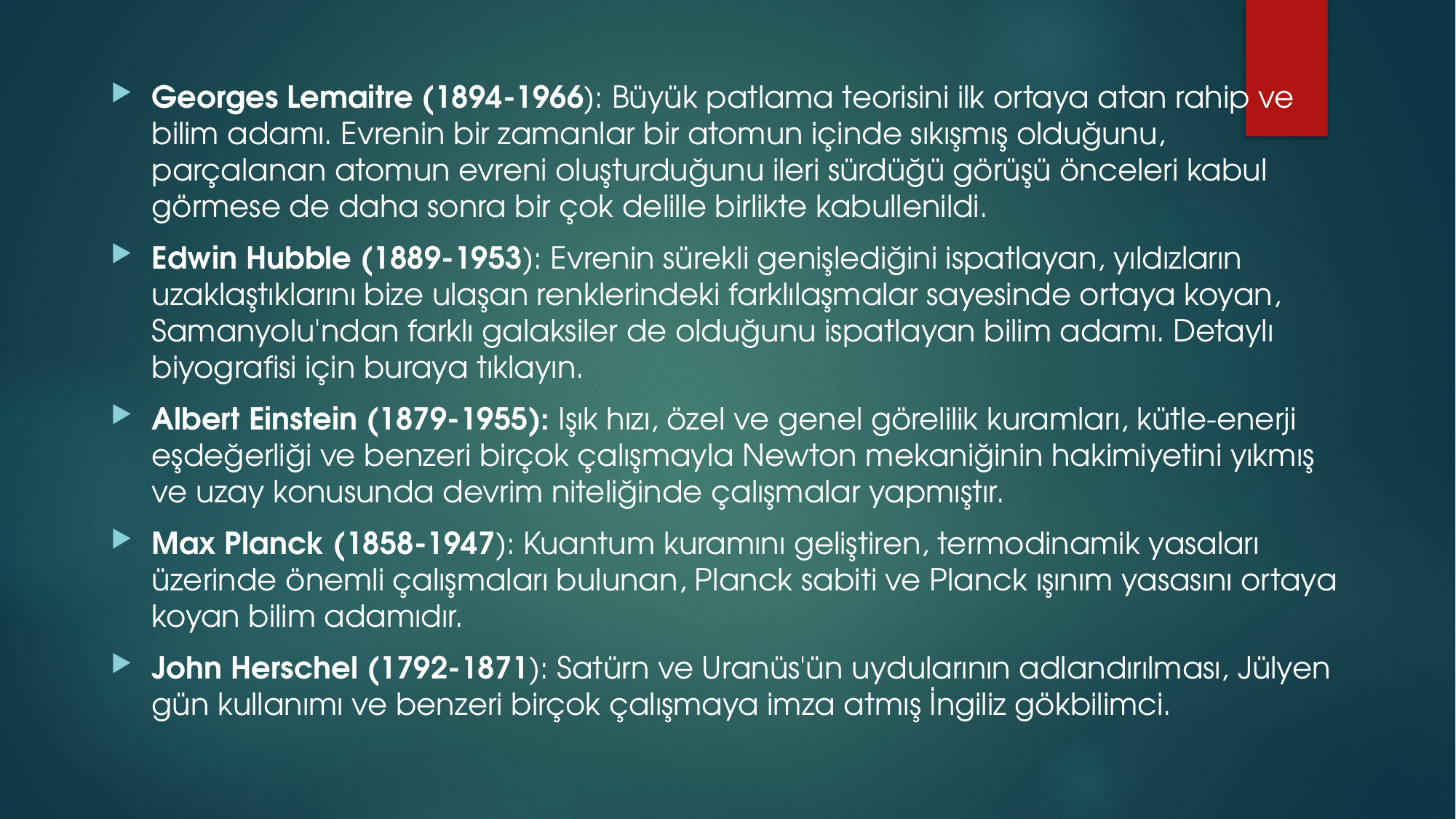

Georges Lemaitre (1894-1966): Büyük patlama teorisini ilk ortaya atan rahip ve bilim adamı. Evrenin bir zamanlar bir atomun içinde sıkışmış olduğunu, parçalanan atomun evreni oluşturduğunu ileri sürdüğü görüşü önceleri kabul görmese de daha sonra bir çok delille birlikte kabullenildi.
Edwin Hubble (1889-1953): Evrenin sürekli genişlediğini ispatlayan, yıldızların uzaklaştıklarını bize ulaşan renklerindeki farklılaşmalar sayesinde ortaya koyan, Samanyolu'ndan farklı galaksiler de olduğunu ispatlayan bilim adamı. Detaylı biyografisi için buraya tıklayın.
Albert Einstein (1879-1955): Işık hızı, özel ve genel görelilik kuramları, kütle-enerji eşdeğerliği ve benzeri birçok çalışmayla Newton mekaniğinin hakimiyetini yıkmış ve uzay konusunda devrim niteliğinde çalışmalar yapmıştır.
Max Planck (1858-1947): Kuantum kuramını geliştiren, termodinamik yasaları üzerinde önemli çalışmaları bulunan, Planck sabiti ve Planck ışınım yasasını ortaya koyan bilim adamıdır.
John Herschel (1792-1871): Satürn ve Uranüs'ün uydularının adlandırılması, Jülyen gün kullanımı ve benzeri birçok çalışmaya imza atmış İngiliz gökbilimci.